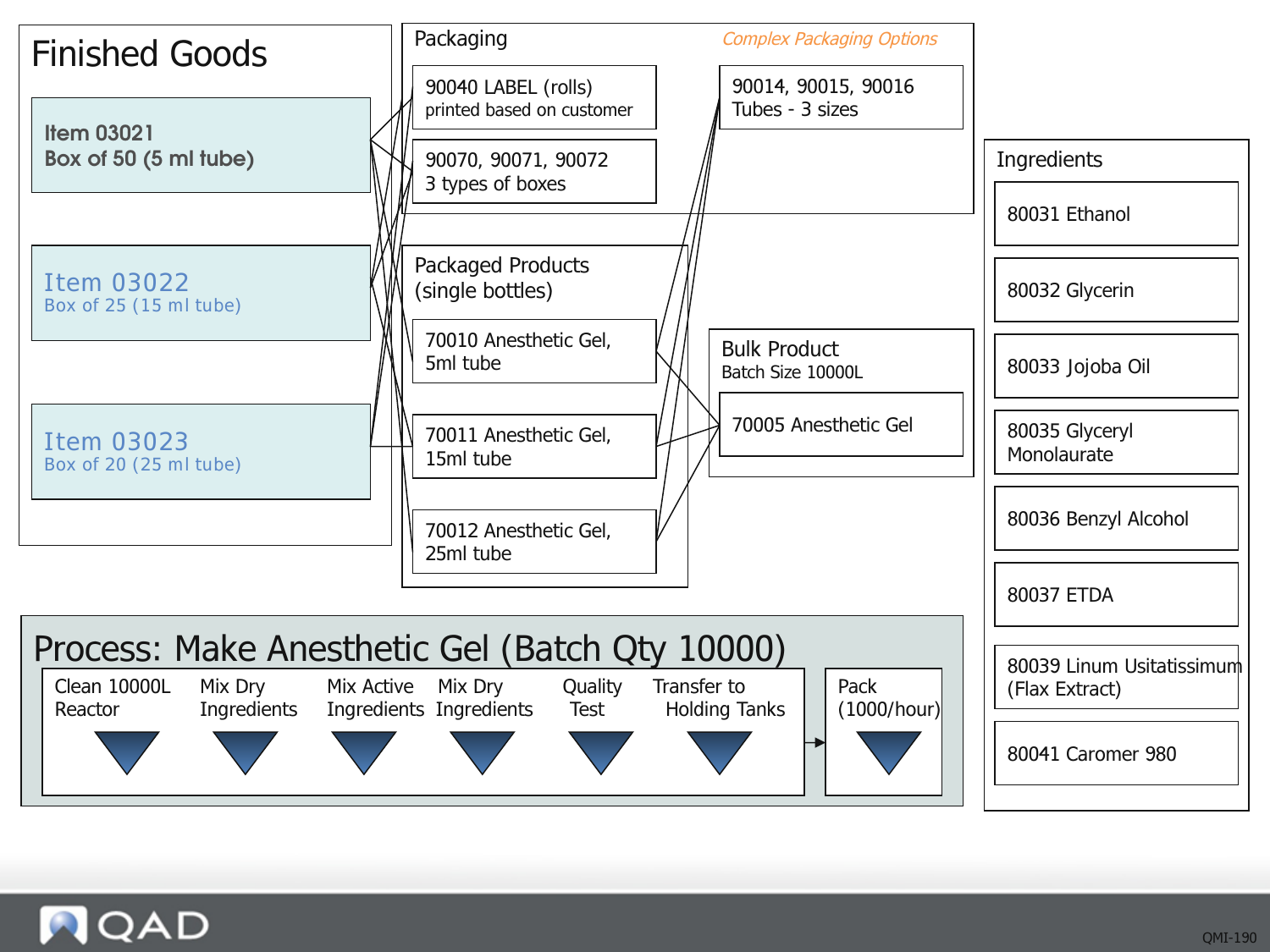

Site xx-300: Anesthetic Gel
Complex Packaging Options
Packaging

Finished Goods

90040 LABEL (rolls)
printed based on customer
90014, 90015, 90016
Tubes - 3 sizes

# Item 03021 Box of 50 (5 ml tube)

90070, 90071, 90072
3 types of boxes
Ingredients

80031 Ethanol
Item 03022
Box of 25 (15 ml tube)
Packaged Products
(single bottles)

80032 Glycerin

70010 Anesthetic Gel,
5ml tube
Bulk Product
Batch Size 10000L

80033 Jojoba Oil

70005 Anesthetic Gel
Item 03023
Box of 20 (25 ml tube)
80035 Glyceryl
Monolaurate
70011 Anesthetic Gel,
15ml tube

80036 Benzyl Alcohol
70012 Anesthetic Gel,
25ml tube
80037 ETDA
Process: Make Anesthetic Gel (Batch Qty 10000)

80039 Linum Usitatissimum
(Flax Extract)
Clean 10000L 	   Mix Dry	   Mix Active    Mix Dry	Quality     Transfer to
Reactor	   Ingredients	   Ingredients 	Ingredients      Test          Holding Tanks

Pack
(1000/hour)

80041 Caromer 980

QMI-190